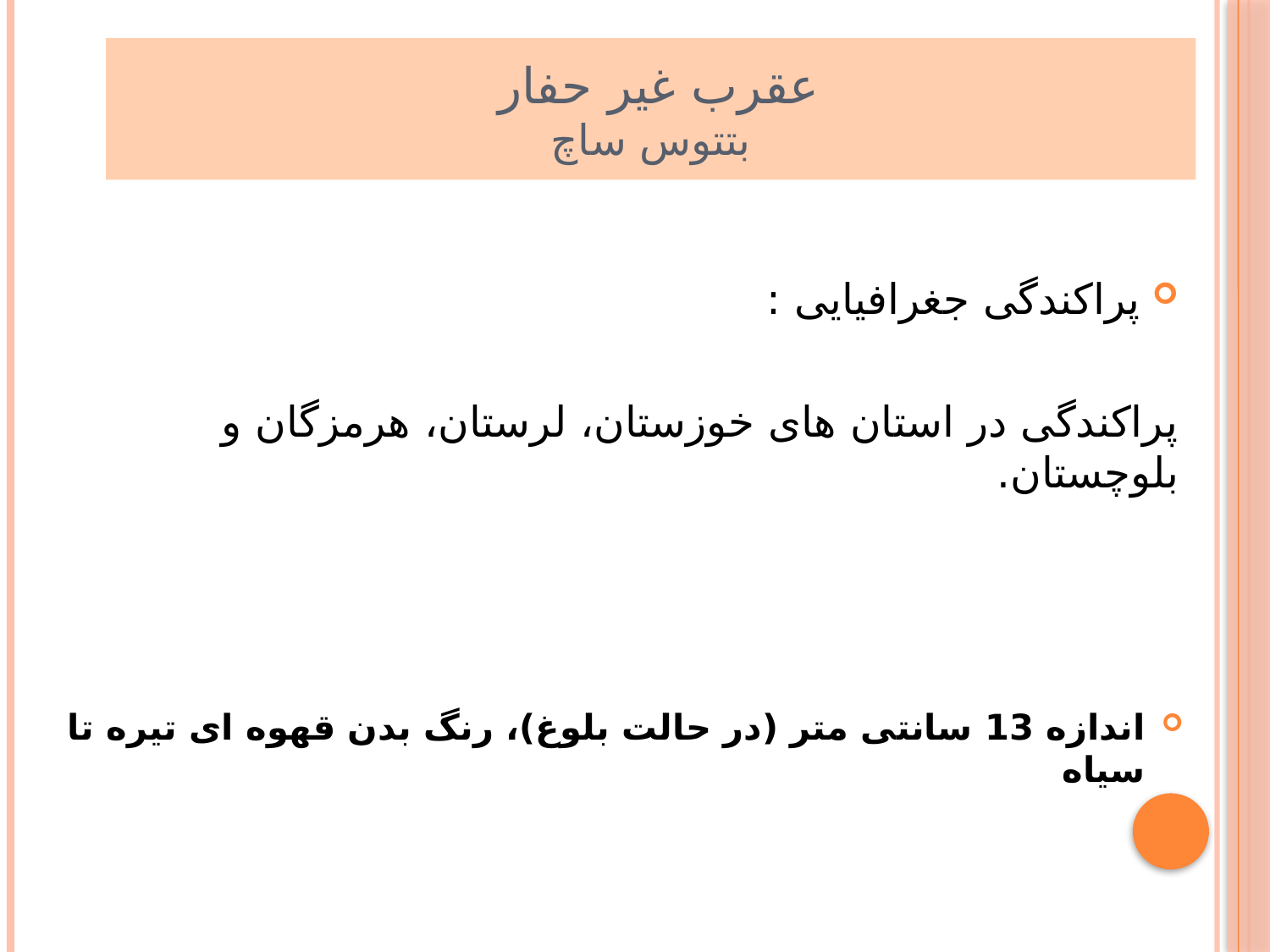

# عقرب غیر حفار بتتوس ساچ
پراکندگی جغرافیایی :

پراکندگی در استان های خوزستان، لرستان، هرمزگان و بلوچستان.

اندازه 13 سانتی متر (در حالت بلوغ)، رنگ بدن قهوه ای تیره تا سیاه